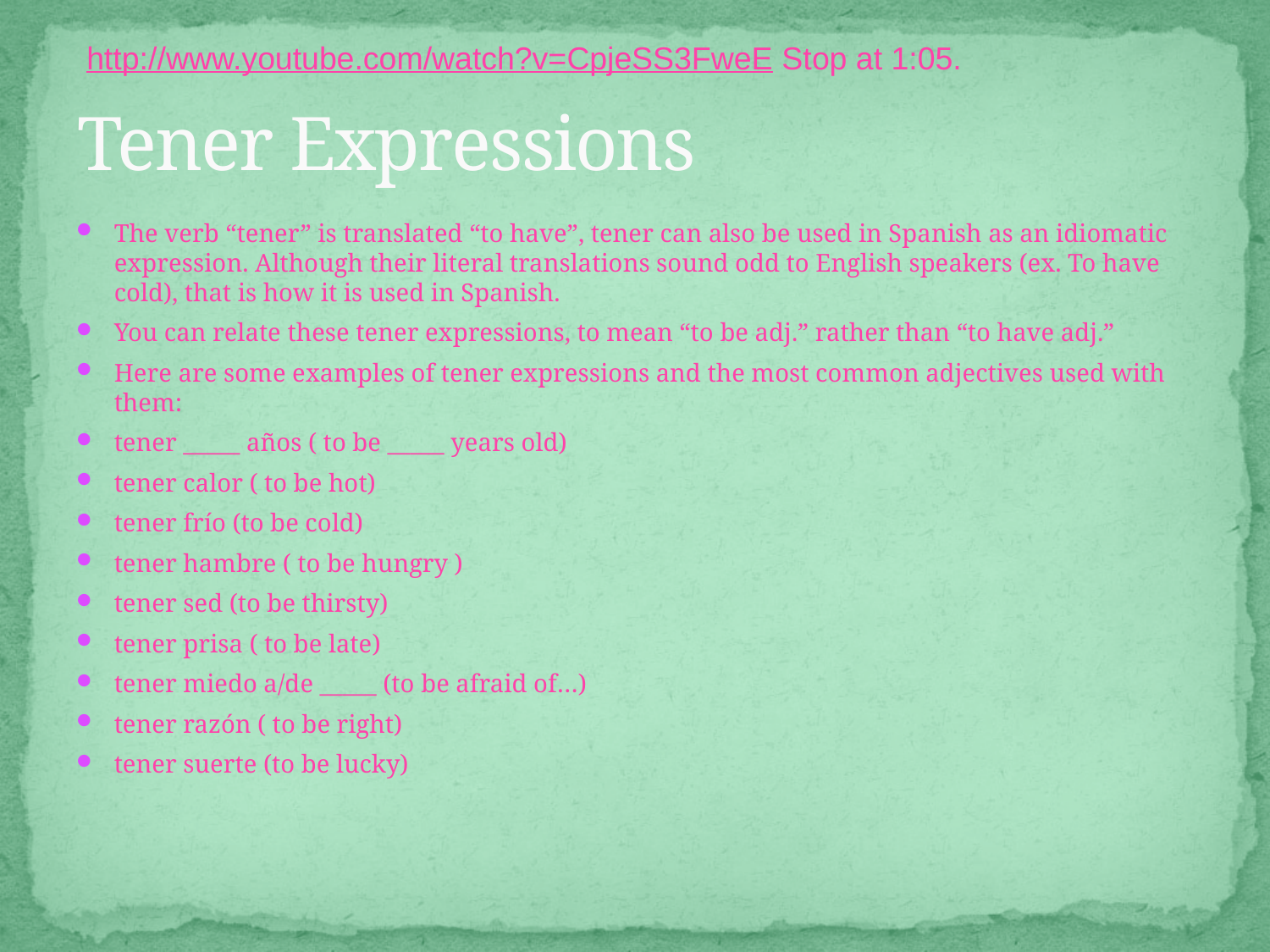

# Tener Expressions
http://www.youtube.com/watch?v=CpjeSS3FweE Stop at 1:05.
The verb “tener” is translated “to have”, tener can also be used in Spanish as an idiomatic expression. Although their literal translations sound odd to English speakers (ex. To have cold), that is how it is used in Spanish.
You can relate these tener expressions, to mean “to be adj.” rather than “to have adj.”
Here are some examples of tener expressions and the most common adjectives used with them:
tener _____ años ( to be _____ years old)
tener calor ( to be hot)
tener frío (to be cold)
tener hambre ( to be hungry )
tener sed (to be thirsty)
tener prisa ( to be late)
tener miedo a/de _____ (to be afraid of…)
tener razón ( to be right)
tener suerte (to be lucky)